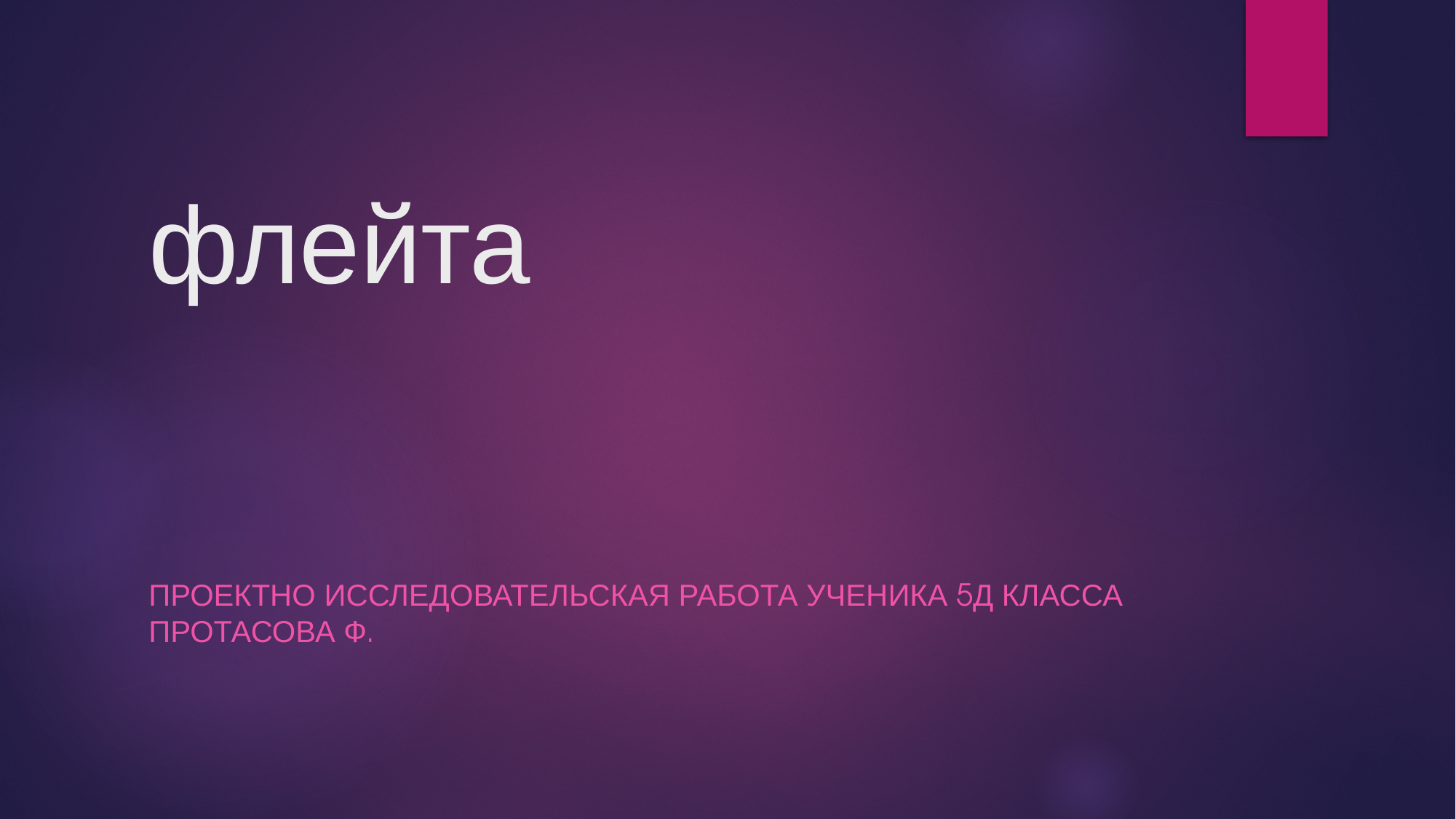

# флейта
Проектно исследовательская работа ученика 5д класса протасова Ф.